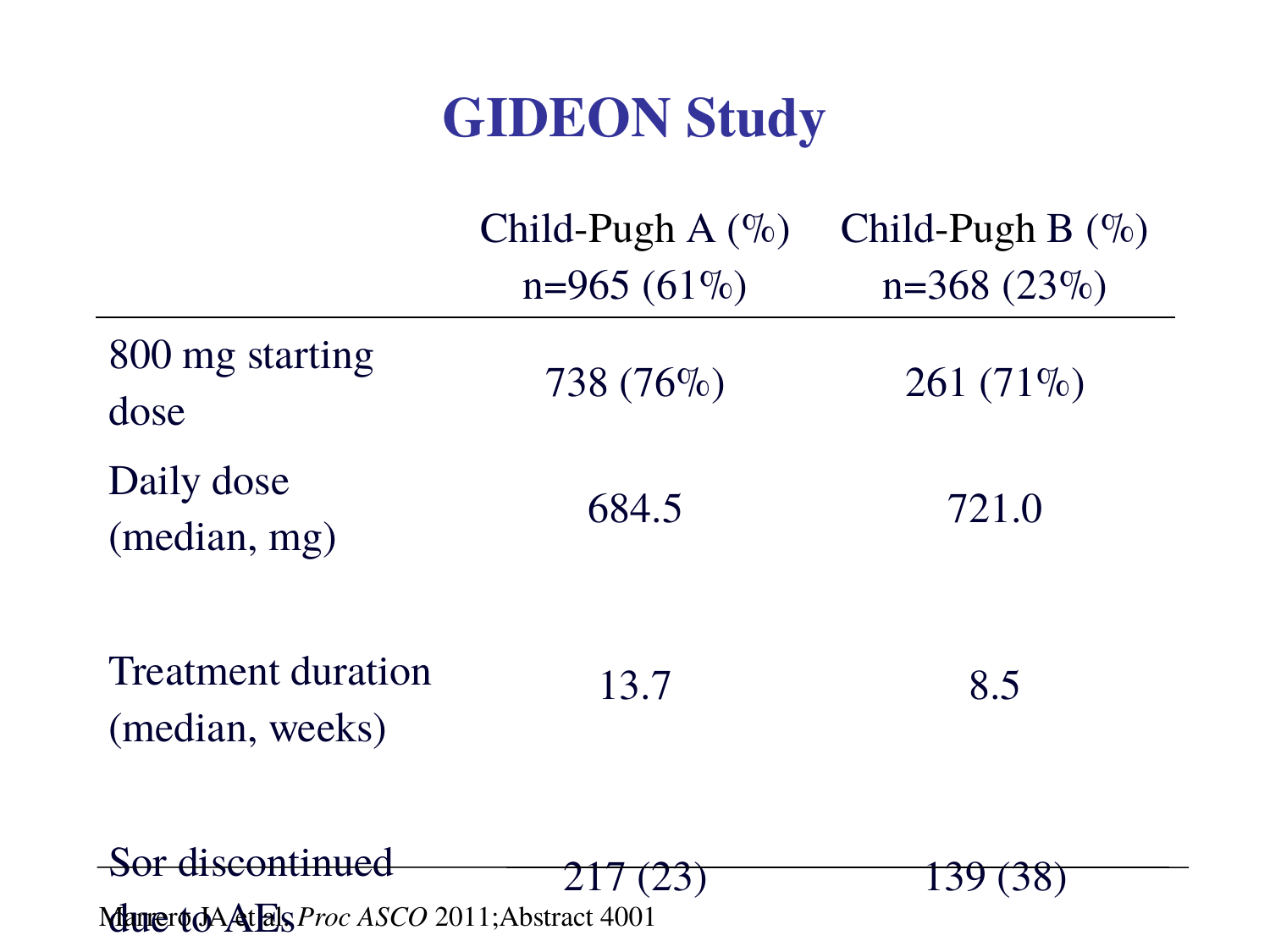

# GIDEON Study
|  | Child-Pugh A (%) n=965 (61%) | Child-Pugh B (%) n=368 (23%) |
| --- | --- | --- |
| 800 mg starting dose | 738 (76%) | 261 (71%) |
| Daily dose (median, mg) | 684.5 | 721.0 |
| Treatment duration (median, weeks) | 13.7 | 8.5 |
| Sor discontinued due to AEs | 217 (23) | 139 (38) |

Marrero JA et al. Proc ASCO 2011;Abstract 4001